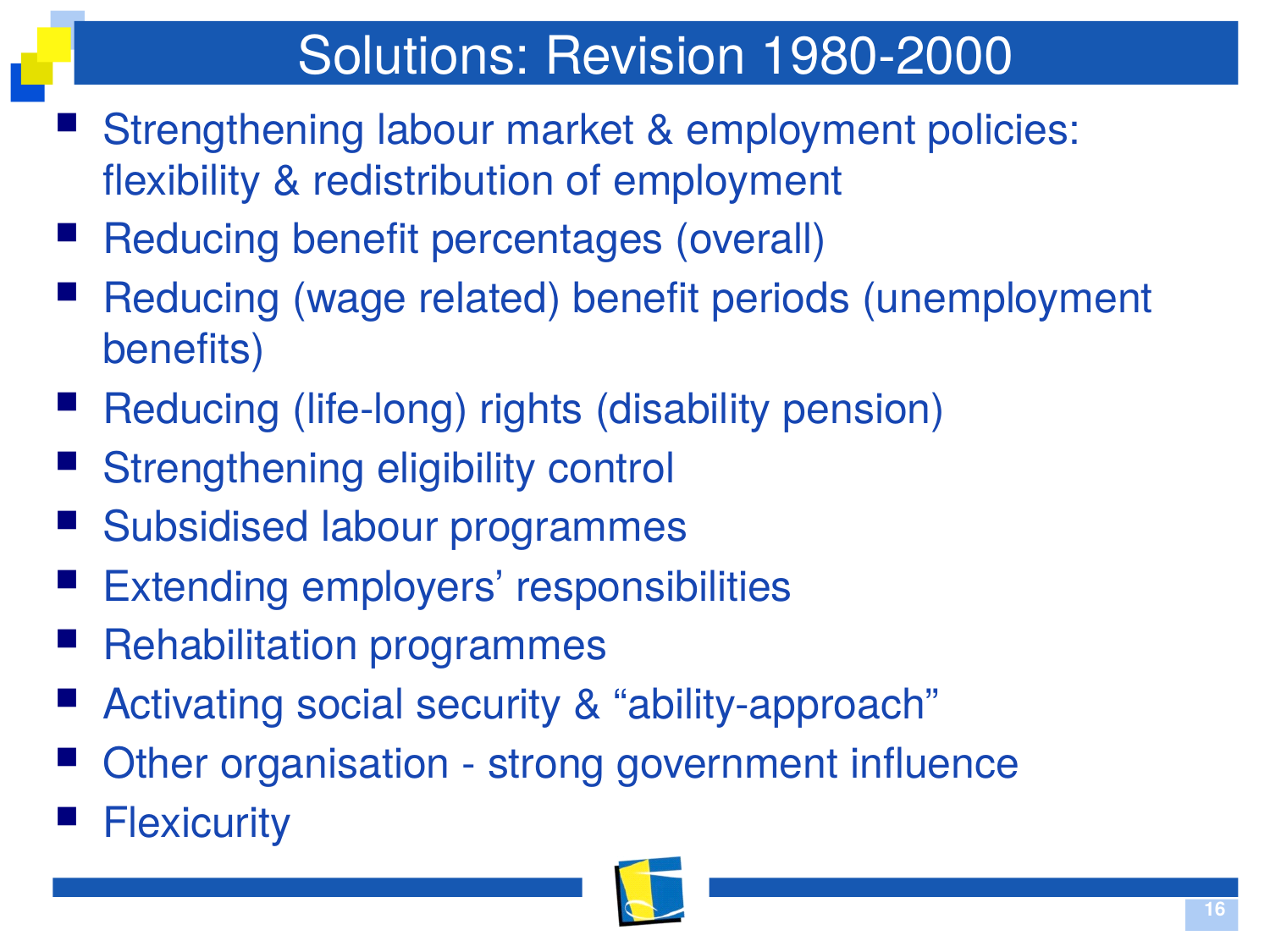

# Solutions: Revision 1980-2000
Strengthening labour market & employment policies: flexibility & redistribution of employment
Reducing benefit percentages (overall)
Reducing (wage related) benefit periods (unemployment benefits)
Reducing (life-long) rights (disability pension)
Strengthening eligibility control
Subsidised labour programmes
Extending employers’ responsibilities
Rehabilitation programmes
Activating social security & “ability-approach”
Other organisation - strong government influence
Flexicurity
16